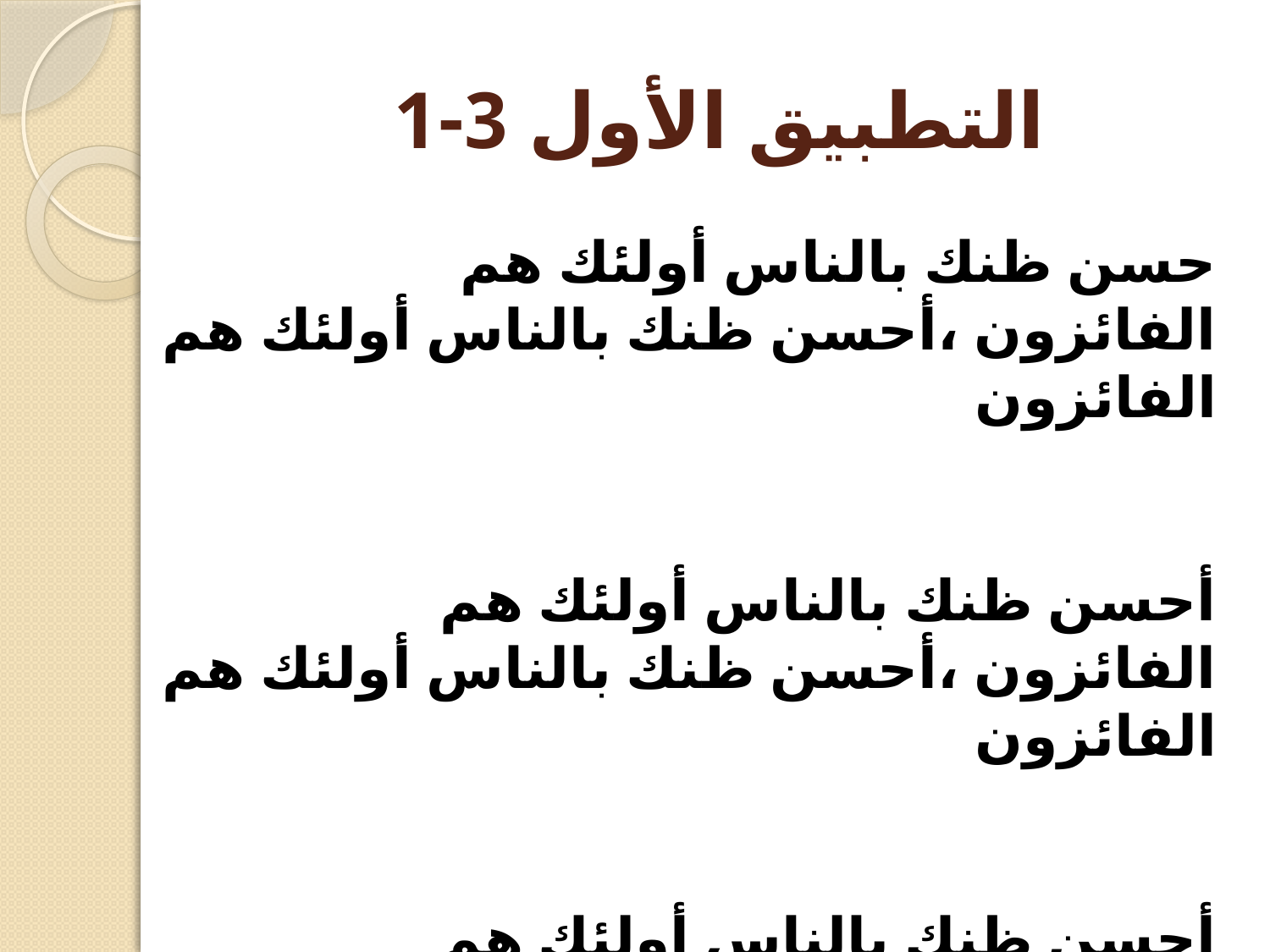

# التطبيق الأول 3-1
حسن ظنك بالناس أولئك هم الفائزون ،أحسن ظنك بالناس أولئك هم الفائزون 
أحسن ظنك بالناس أولئك هم الفائزون ،أحسن ظنك بالناس أولئك هم الفائزون 
أحسن ظنك بالناس أولئك هم الفائزون ،أحسن ظنك بالناس أولئك هم الفائزون